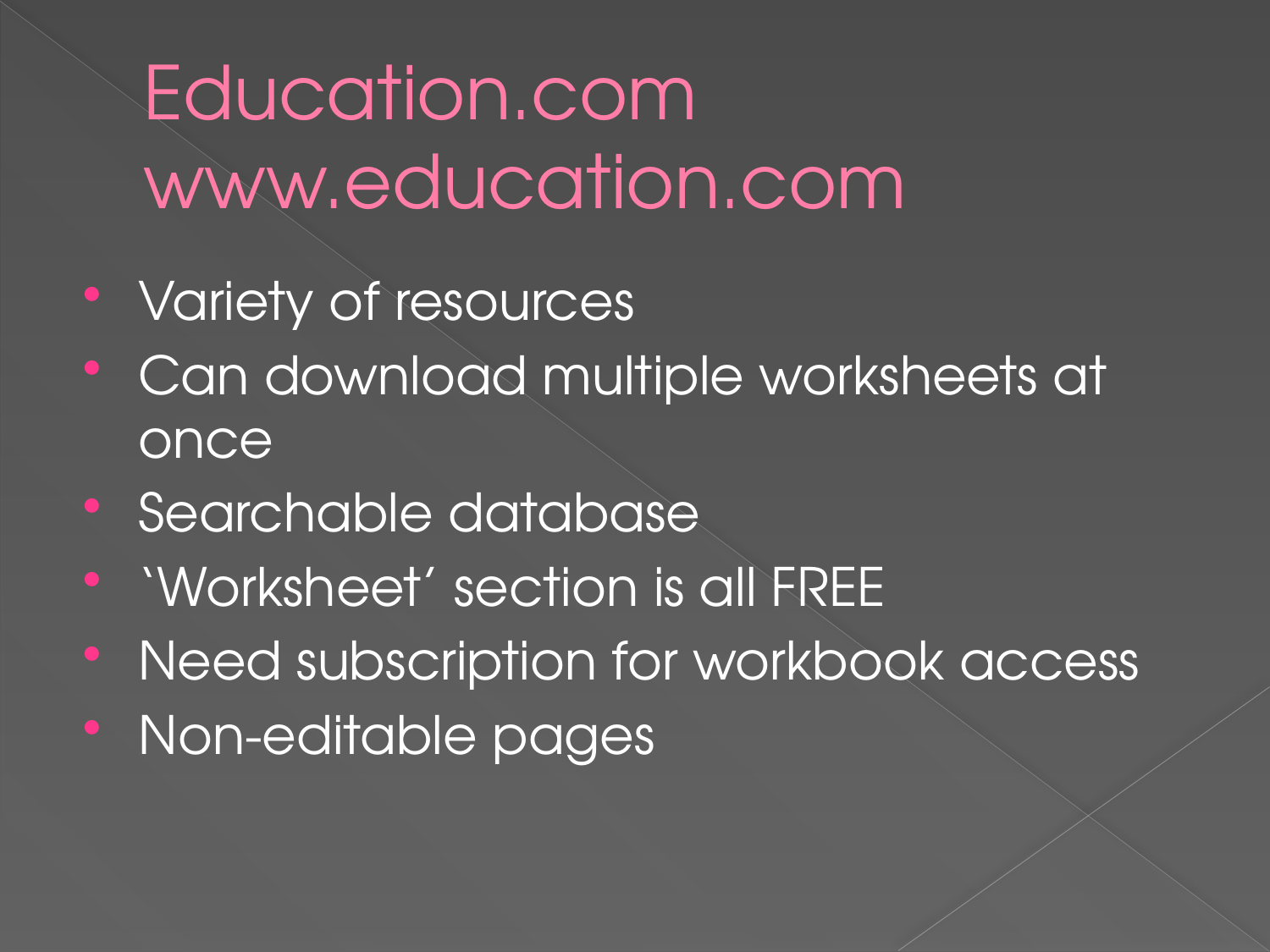

# Education.com www.education.com
Variety of resources
Can download multiple worksheets at once
Searchable database
‘Worksheet’ section is all FREE
Need subscription for workbook access
Non-editable pages